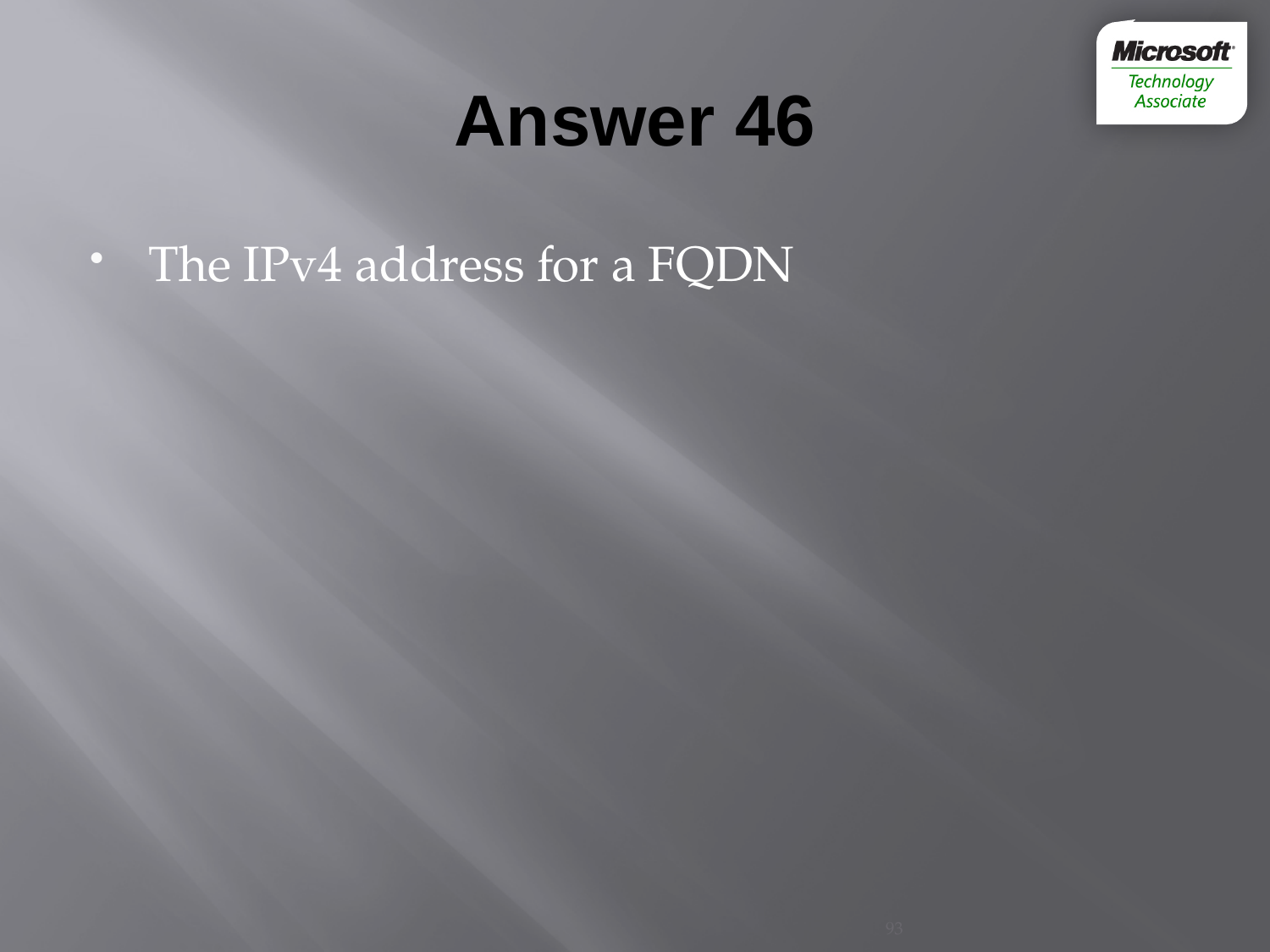

# Answer 46
The IPv4 address for a FQDN
93